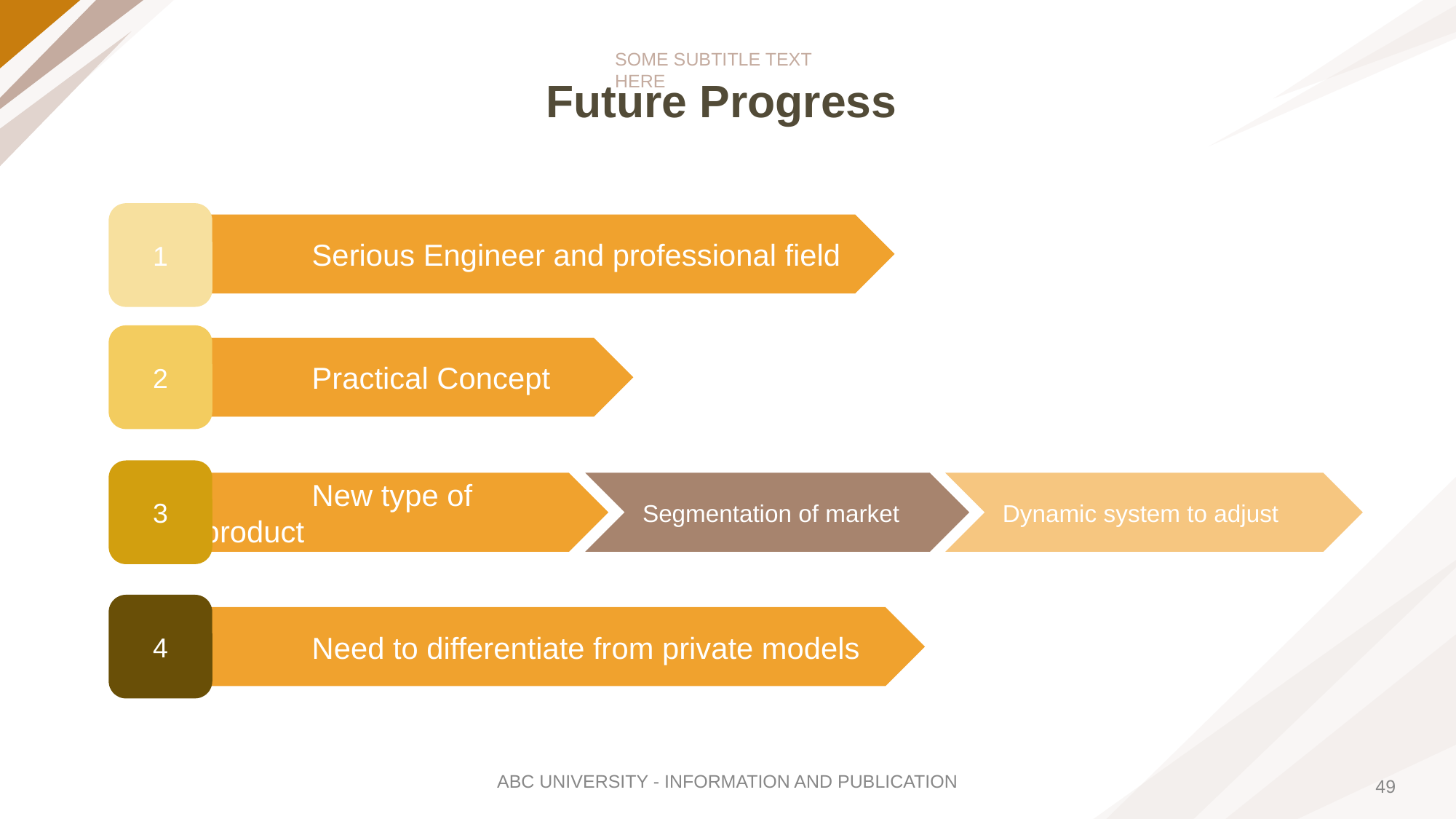

SOME SUBTITLE TEXT HERE
# Future Progress
1
	Serious Engineer and professional field
2
	Practical Concept
3
	New type of product
Segmentation of market
Dynamic system to adjust
4
	Need to differentiate from private models
ABC UNIVERSITY - INFORMATION AND PUBLICATION
49